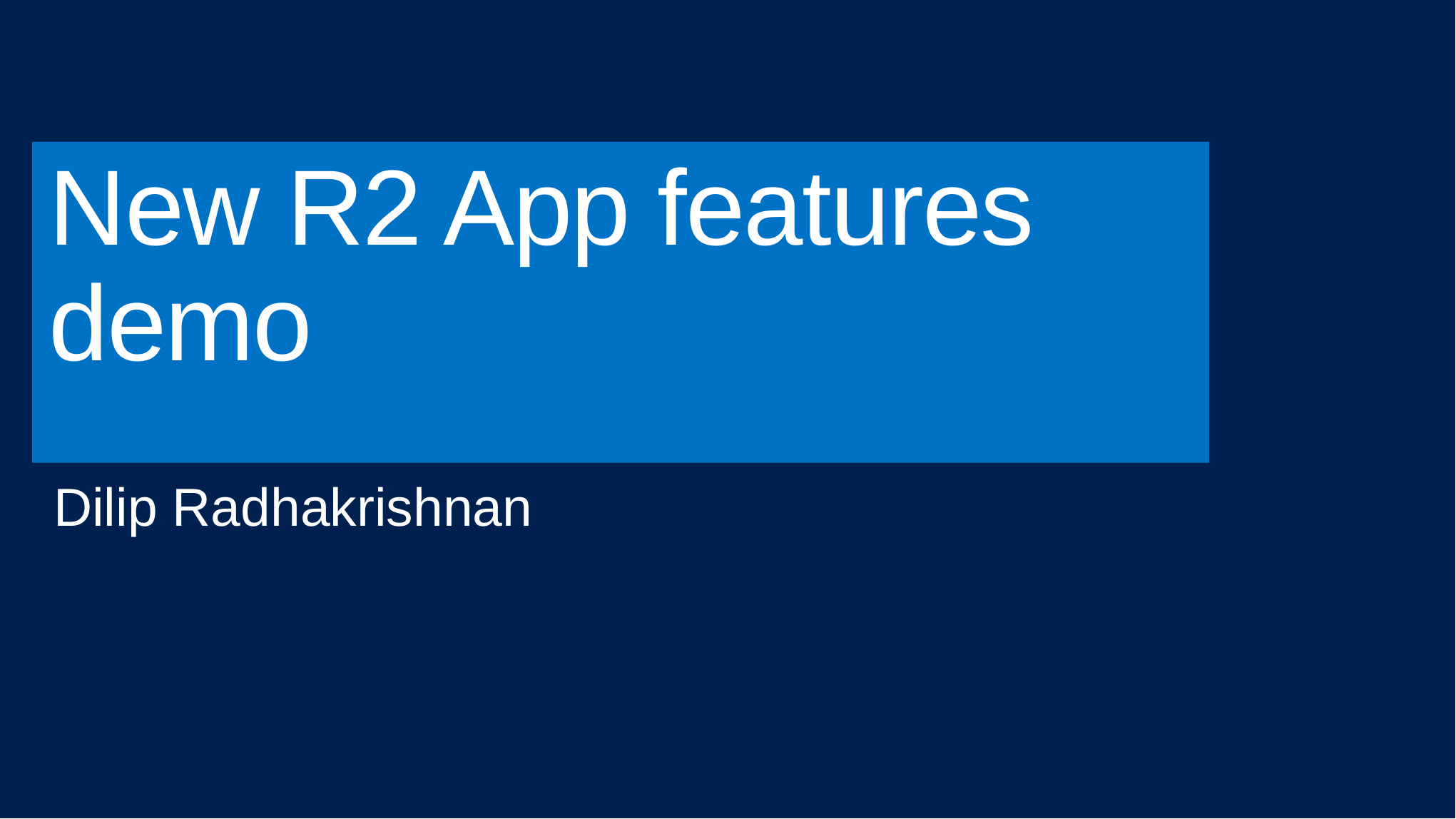

# New R2 App features demo
Dilip Radhakrishnan